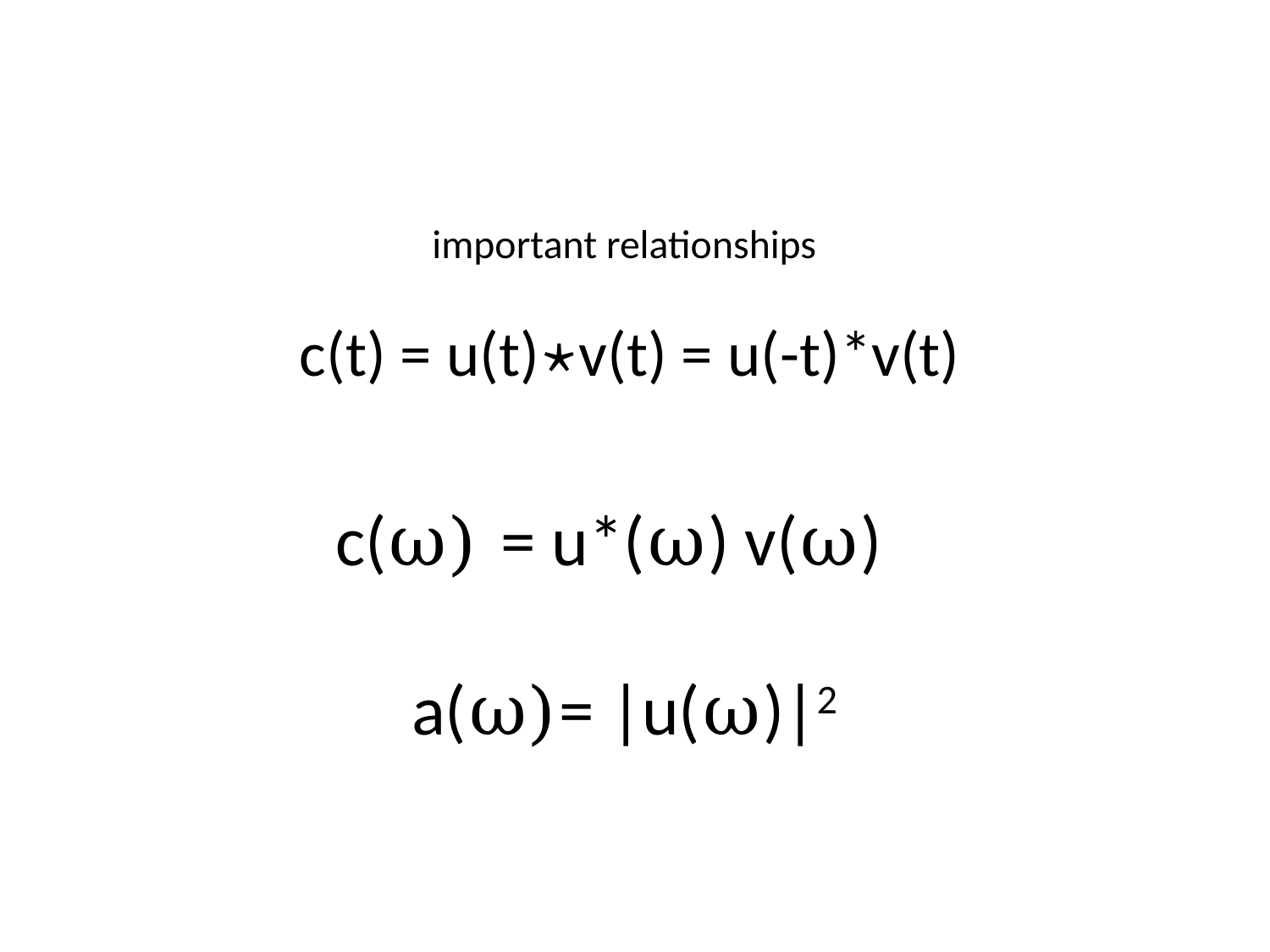

# important relationships
c(t) = u(t)⋆v(t) = u(-t)*v(t)

c(ω) = u*(ω) v(ω)

a(ω)= |u(ω)|2